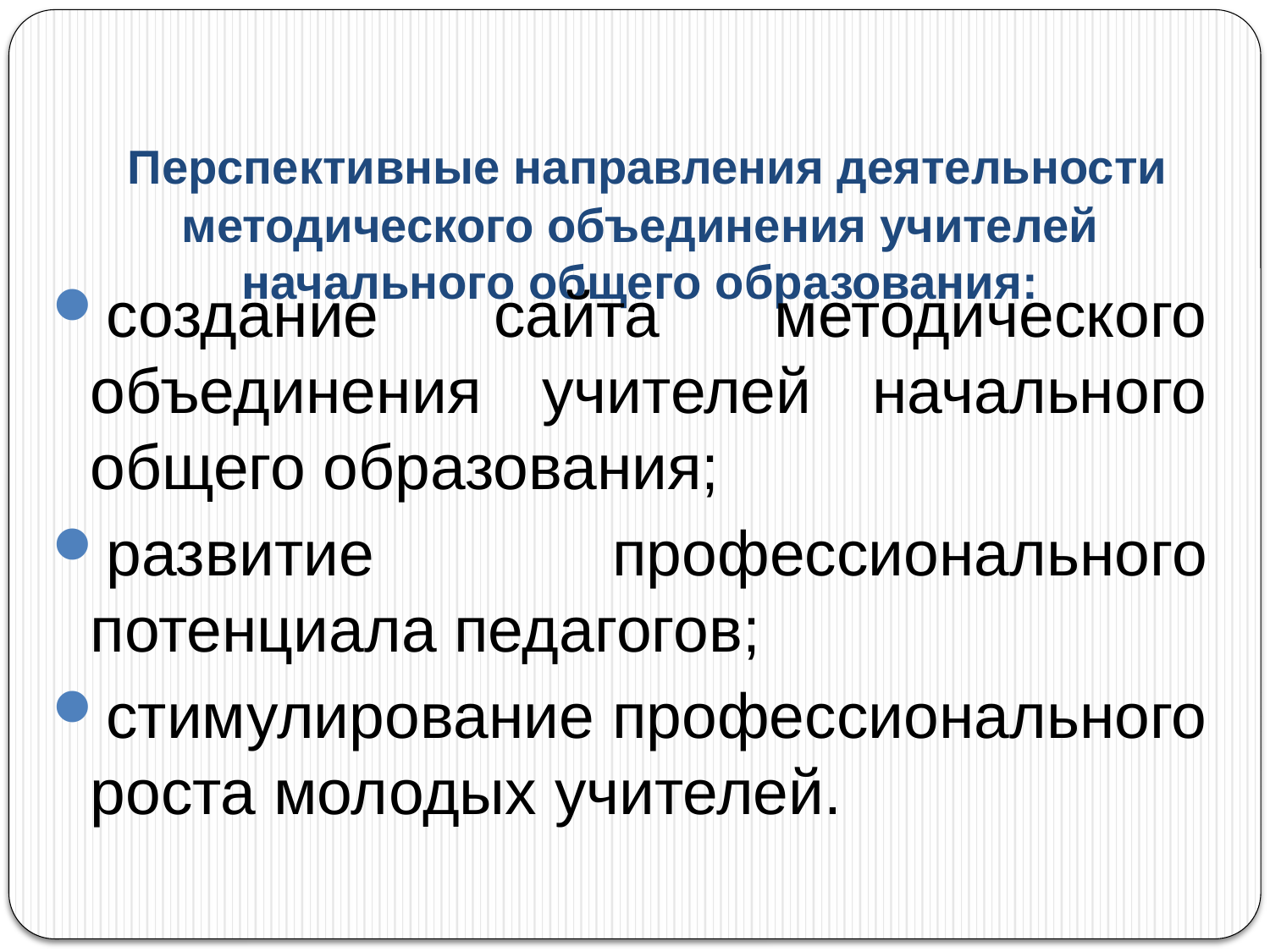

# Перспективные направления деятельности методического объединения учителей начального общего образования:
создание сайта методического объединения учителей начального общего образования;
развитие профессионального потенциала педагогов;
стимулирование профессионального роста молодых учителей.